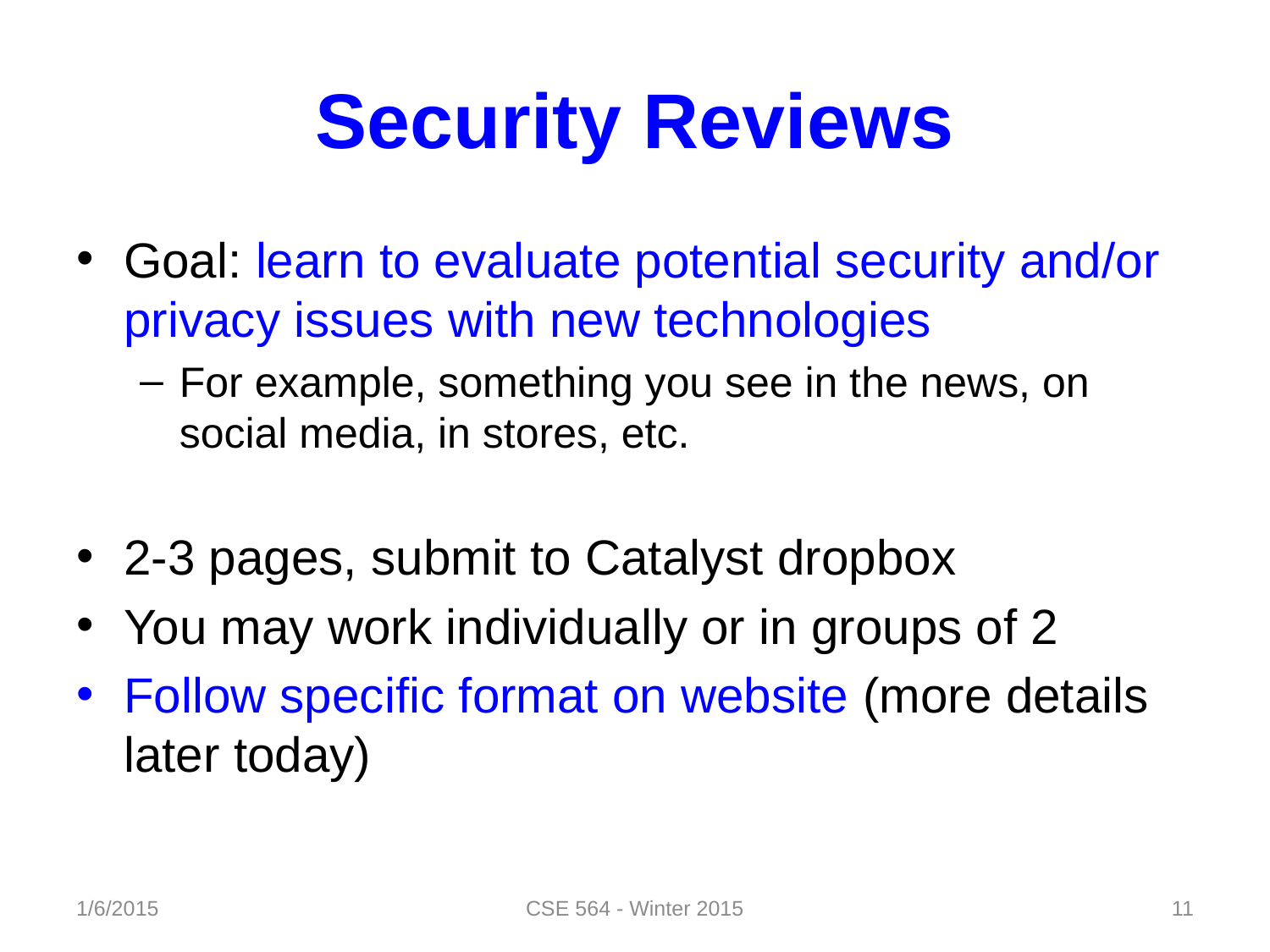

# Security Reviews
Goal: learn to evaluate potential security and/or privacy issues with new technologies
For example, something you see in the news, on social media, in stores, etc.

2-3 pages, submit to Catalyst dropbox
You may work individually or in groups of 2
Follow specific format on website (more details later today)
1/6/2015
CSE 564 - Winter 2015
11